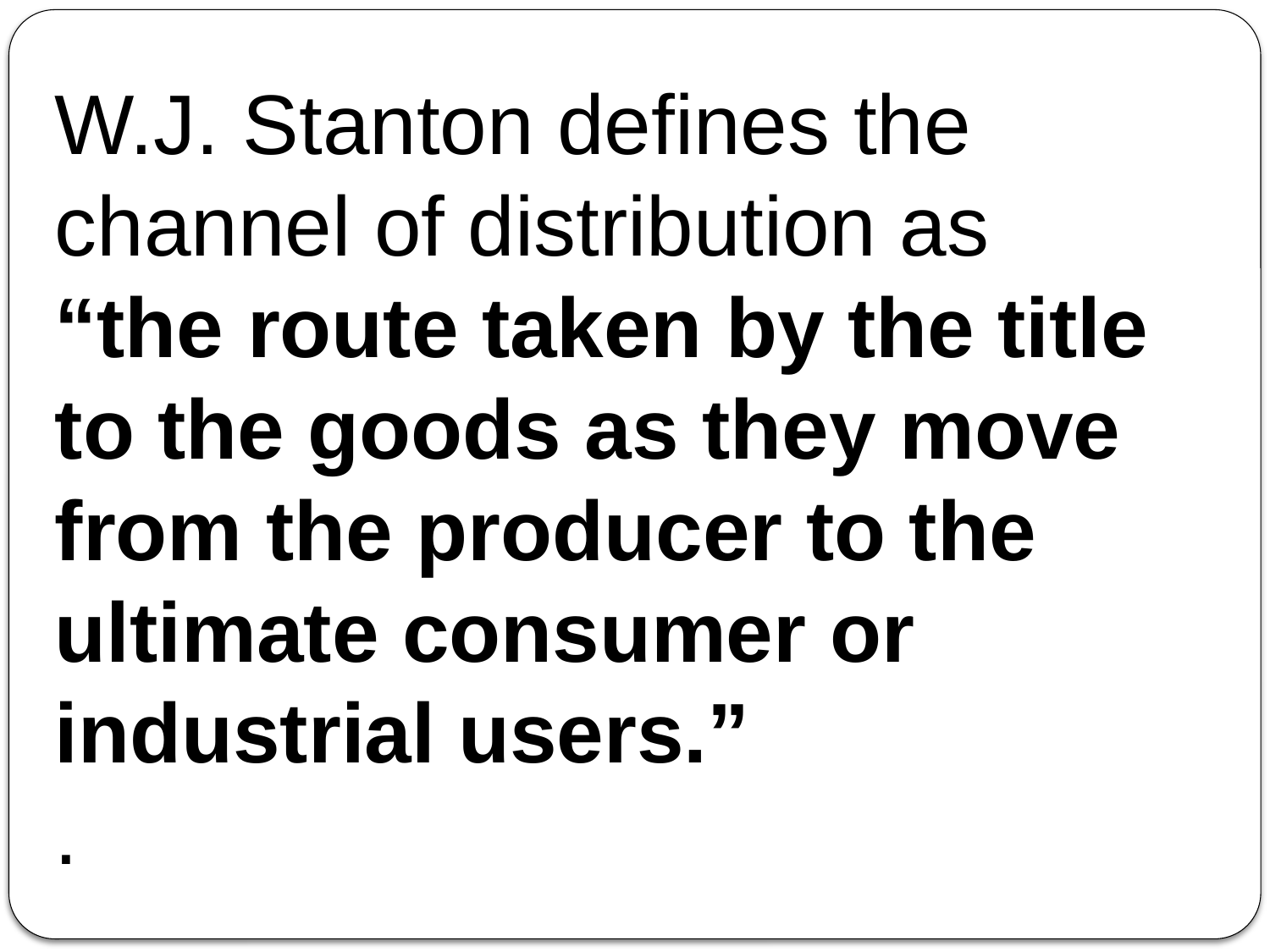

W.J. Stanton defines the channel of distribution as
“the route taken by the title to the goods as they move from the producer to the ultimate consumer or industrial users.”
.